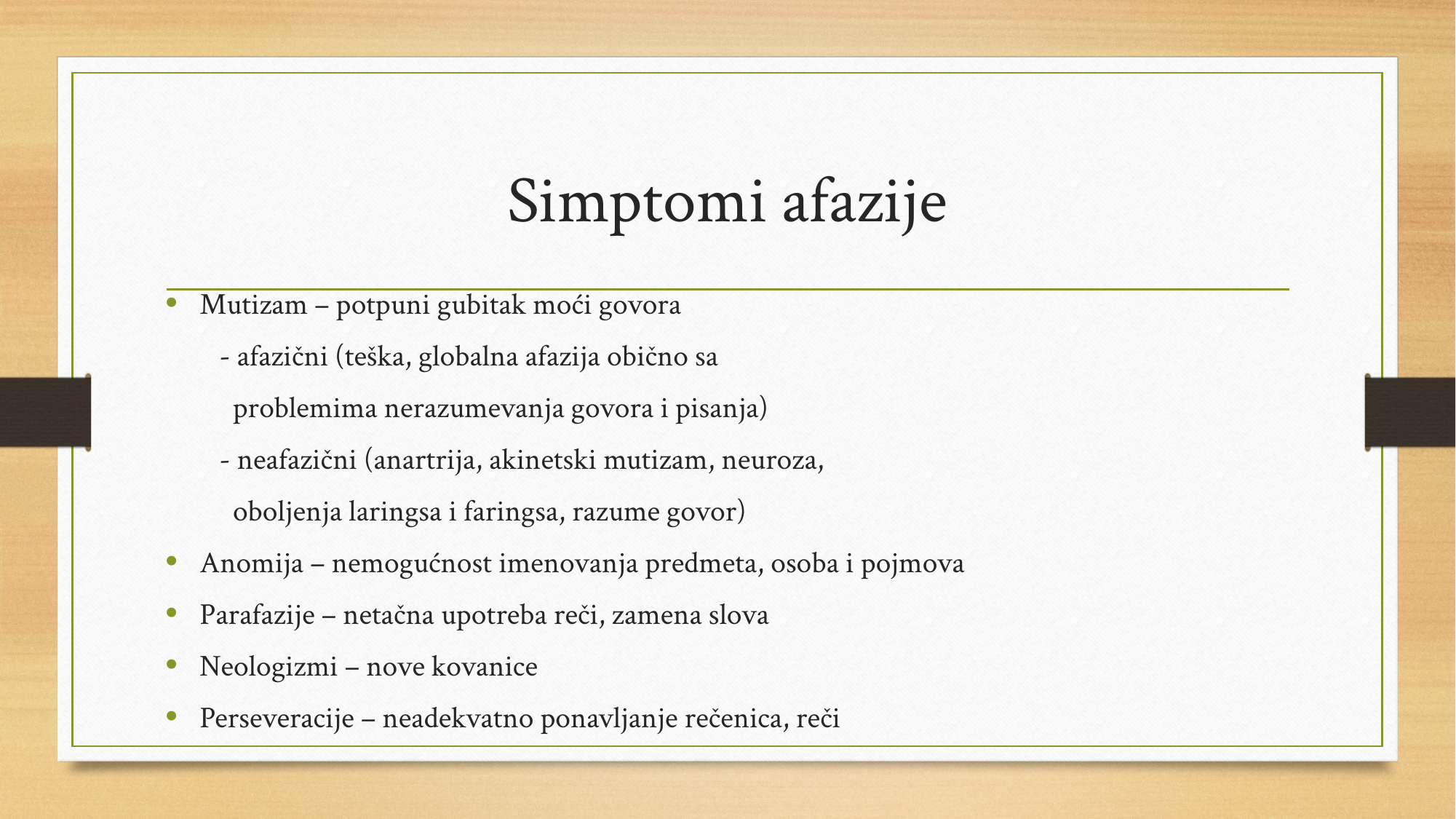

# Simptomi afazije

Mutizam – potpuni gubitak moći govora
        - afazični (teška, globalna afazija obično sa
          problemima nerazumevanja govora i pisanja)
        - neafazični (anartrija, akinetski mutizam, neuroza,
          oboljenja laringsa i faringsa, razume govor)
Anomija – nemogućnost imenovanja predmeta, osoba i pojmova
Parafazije – netačna upotreba reči, zamena slova
Neologizmi – nove kovanice
Perseveracije – neadekvatno ponavljanje rečenica, reči